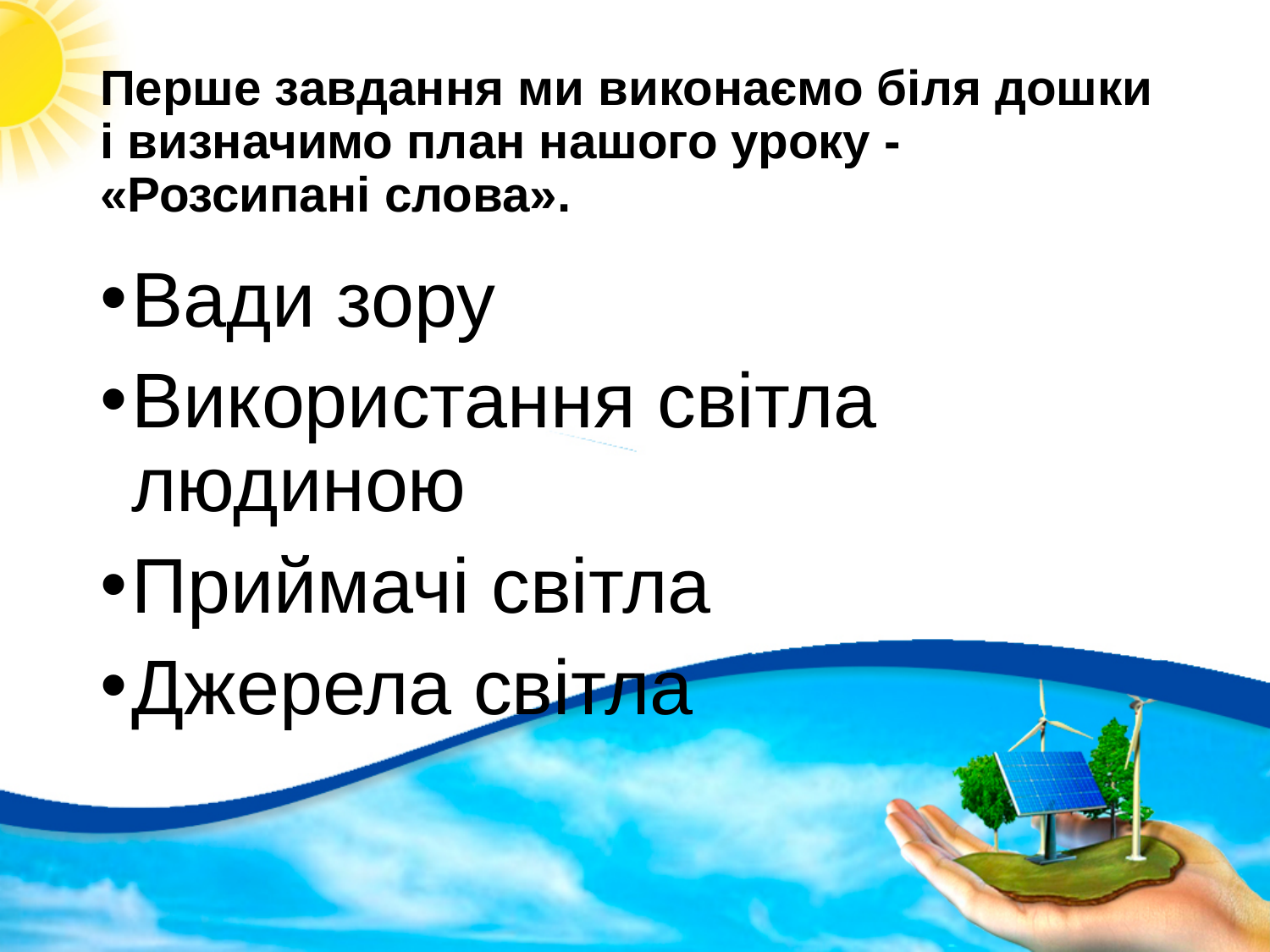

# Перше завдання ми виконаємо біля дошки і визначимо план нашого уроку - «Розсипані слова».
Вади зору
Використання світла людиною
Приймачі світла
Джерела світла